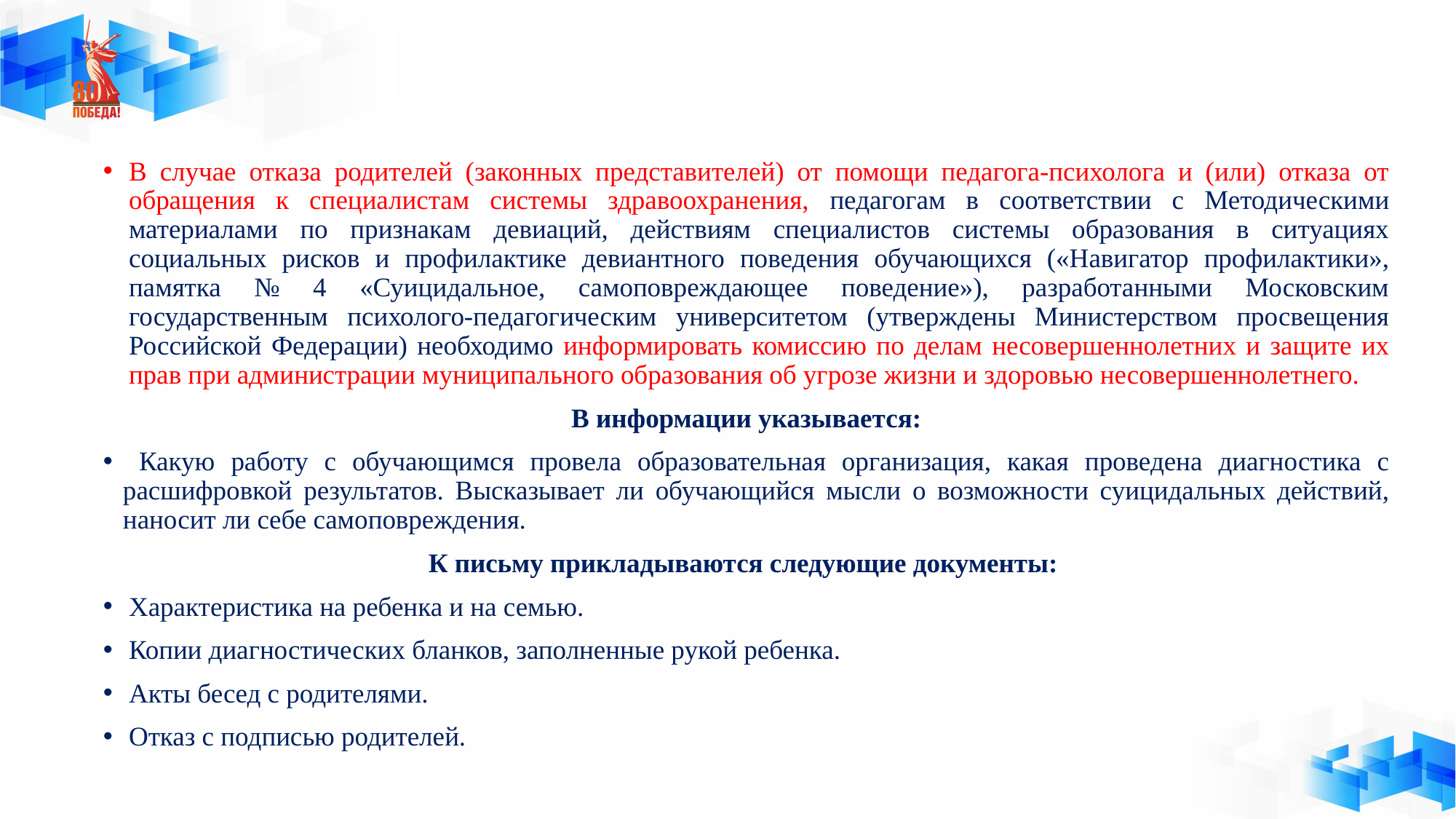

В случае отказа родителей (законных представителей) от помощи педагога-психолога и (или) отказа от обращения к специалистам системы здравоохранения, педагогам в соответствии с Методическими материалами по признакам девиаций, действиям специалистов системы образования в ситуациях социальных рисков и профилактике девиантного поведения обучающихся («Навигатор профилактики», памятка № 4 «Суицидальное, самоповреждающее поведение»), разработанными Московским государственным психолого-педагогическим университетом (утверждены Министерством просвещения Российской Федерации) необходимо информировать комиссию по делам несовершеннолетних и защите их прав при администрации муниципального образования об угрозе жизни и здоровью несовершеннолетнего.
В информации указывается:
 Какую работу с обучающимся провела образовательная организация, какая проведена диагностика с расшифровкой результатов. Высказывает ли обучающийся мысли о возможности суицидальных действий, наносит ли себе самоповреждения.
К письму прикладываются следующие документы:
Характеристика на ребенка и на семью.
Копии диагностических бланков, заполненные рукой ребенка.
Акты бесед с родителями.
Отказ с подписью родителей.